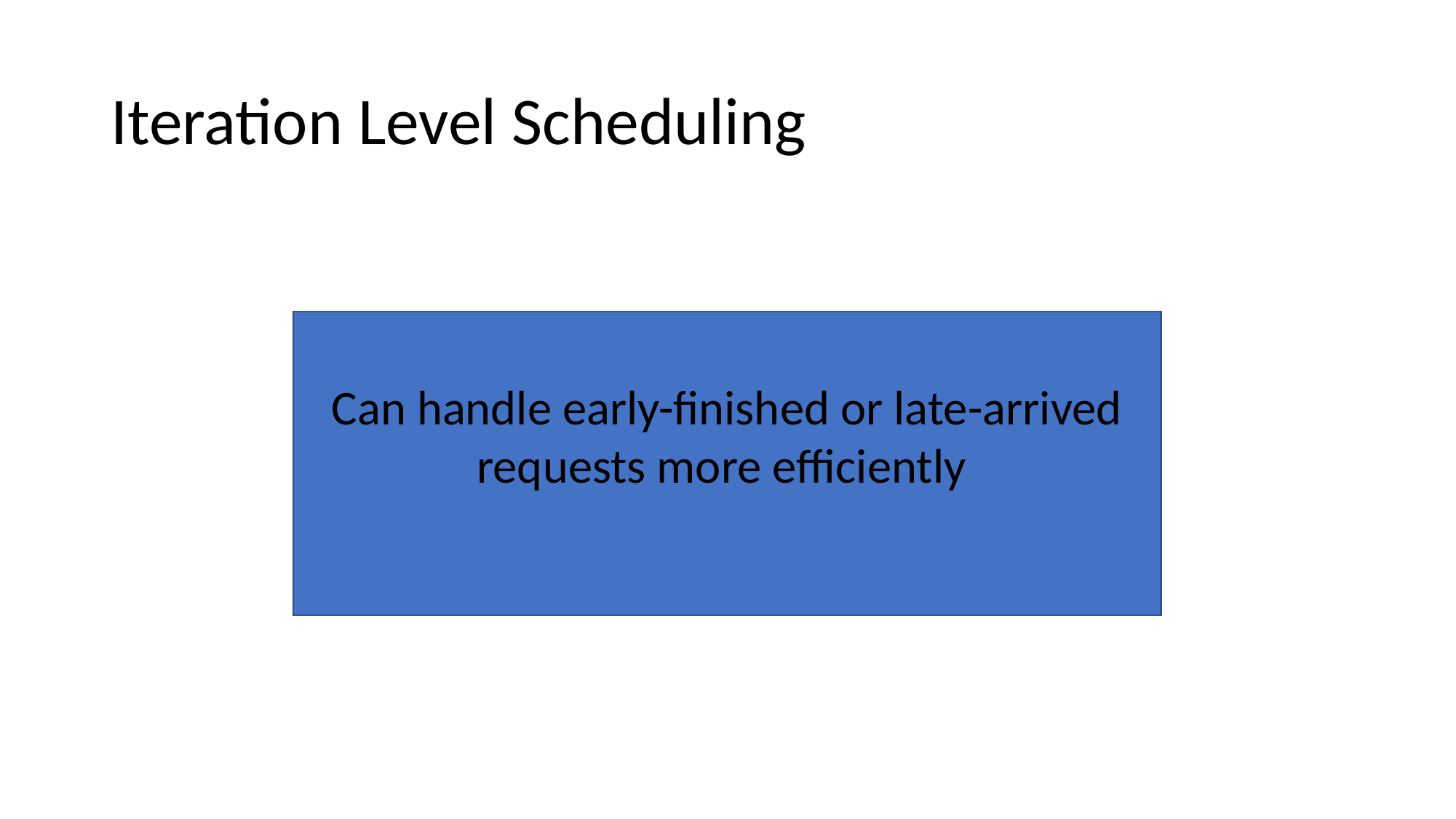

# Iteration Level Scheduling

Can handle early-finished or late-arrived requests more efficiently